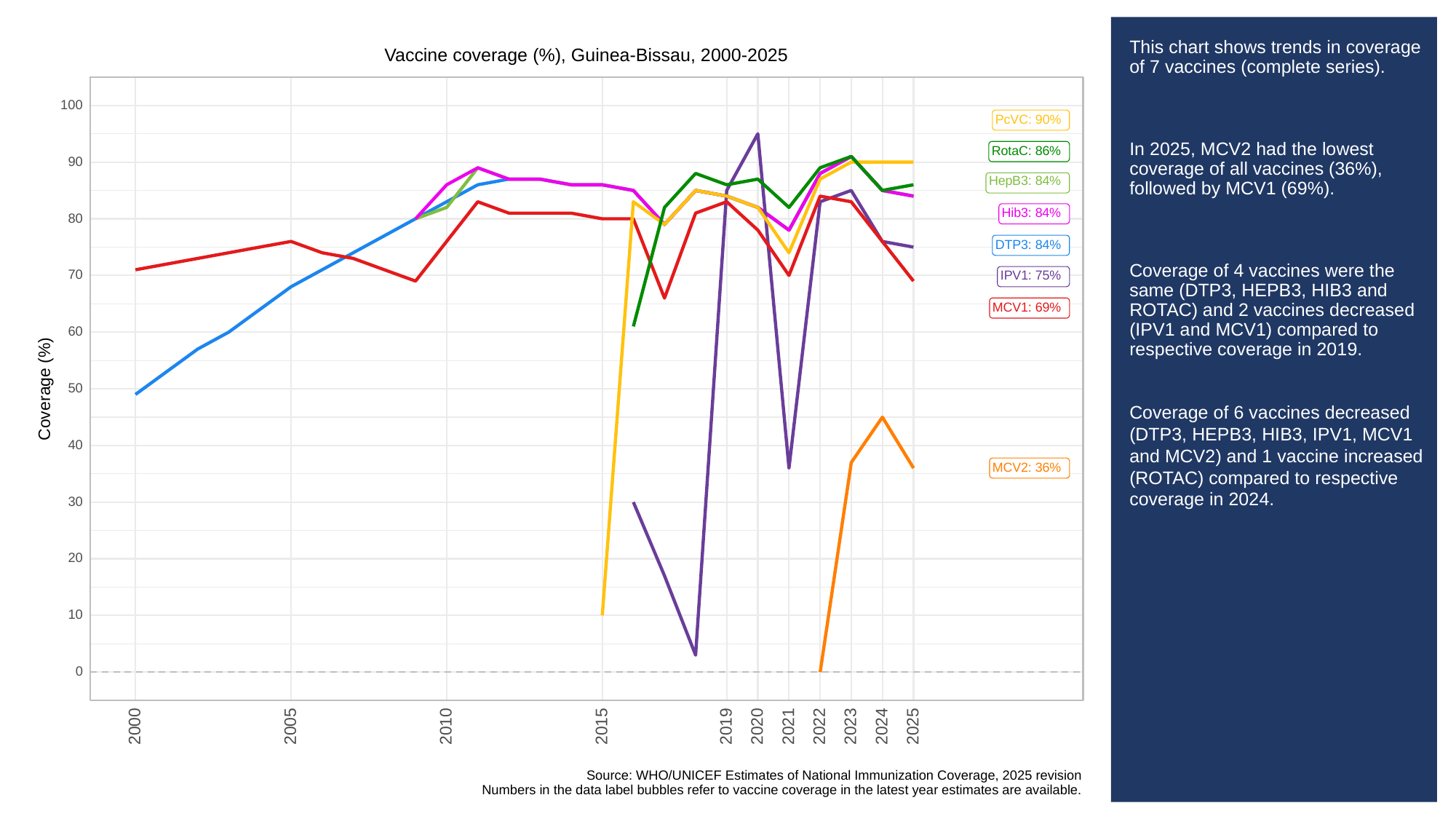

# This chart shows trends in coverage of 7 vaccines (complete series).

In 2025, MCV2 had the lowest coverage of all vaccines (36%), followed by MCV1 (69%).

Coverage of 4 vaccines were the same (DTP3, HEPB3, HIB3 and ROTAC) and 2 vaccines decreased (IPV1 and MCV1) compared to respective coverage in 2019.

Coverage of 6 vaccines decreased (DTP3, HEPB3, HIB3, IPV1, MCV1 and MCV2) and 1 vaccine increased (ROTAC) compared to respective coverage in 2024.

Vaccine coverage (%), Guinea-Bissau, 2000-2025

100

PcVC: 90%

RotaC: 86%

90

HepB3: 84%

Hib3: 84%
80

DTP3: 84%

70
IPV1: 75%

MCV1: 69%

60

Coverage (%)
50

40

MCV2: 36%

30

20

10

0

2023
2000
2005
2010
2015
2019
2020
2021
2022
2024
2025
Source: WHO/UNICEF Estimates of National Immunization Coverage, 2025 revision
Numbers in the data label bubbles refer to vaccine coverage in the latest year estimates are available.